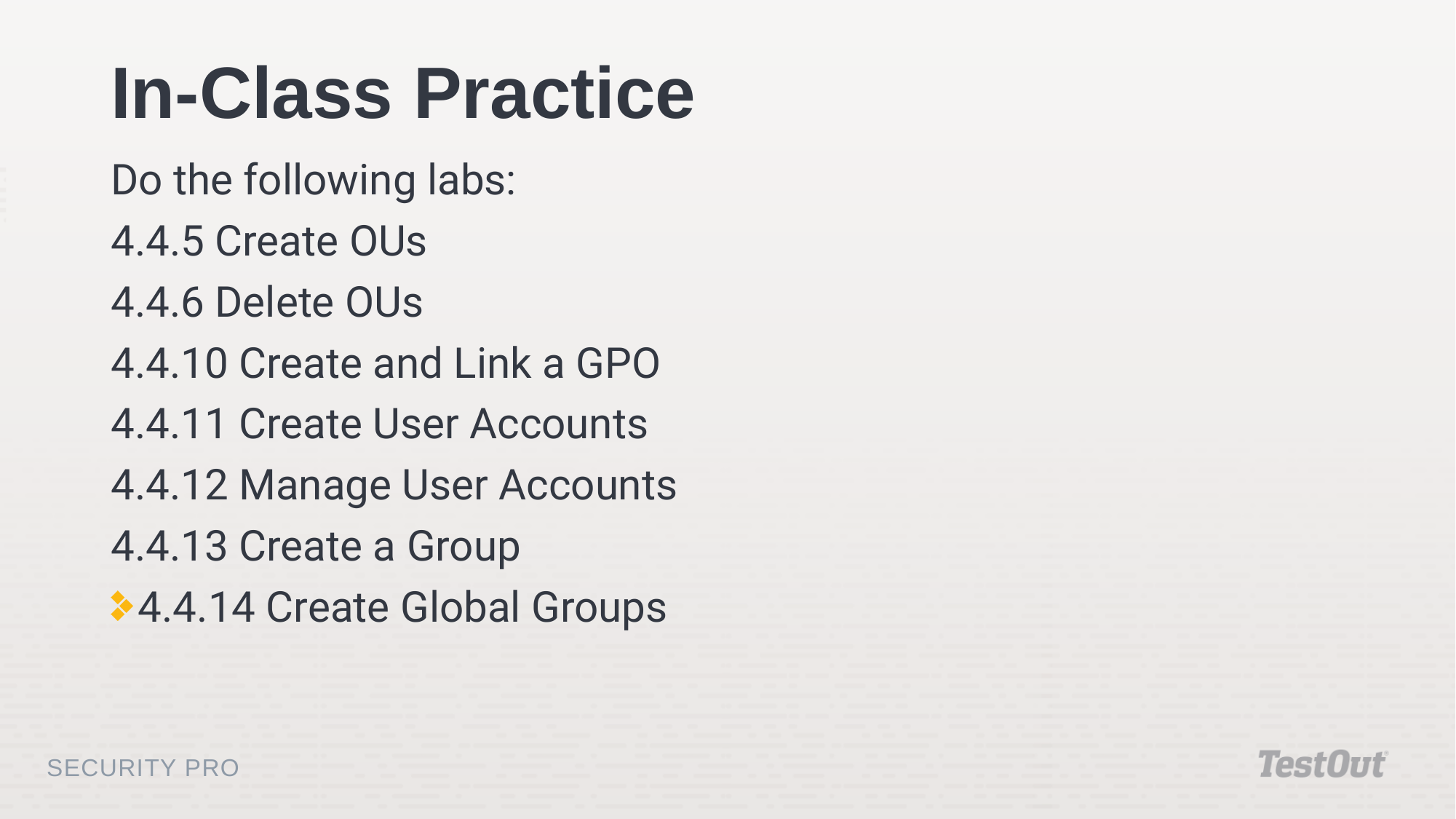

# In-Class Practice
Do the following labs:
4.4.5 Create OUs
4.4.6 Delete OUs
4.4.10 Create and Link a GPO
4.4.11 Create User Accounts
4.4.12 Manage User Accounts
4.4.13 Create a Group
4.4.14 Create Global Groups
Security Pro